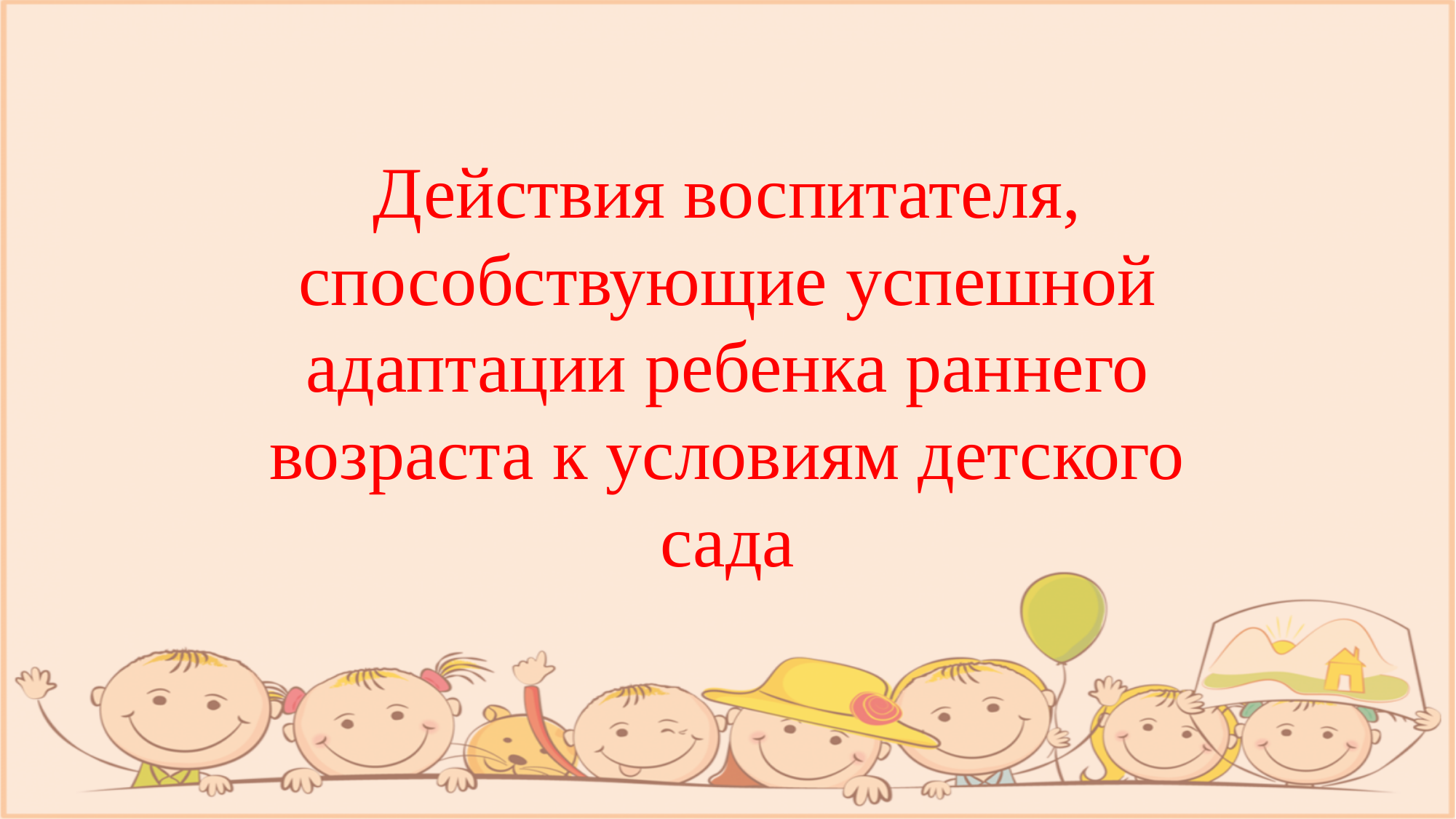

Действия воспитателя, способствующие успешной адаптации ребенка раннего возраста к условиям детского сада